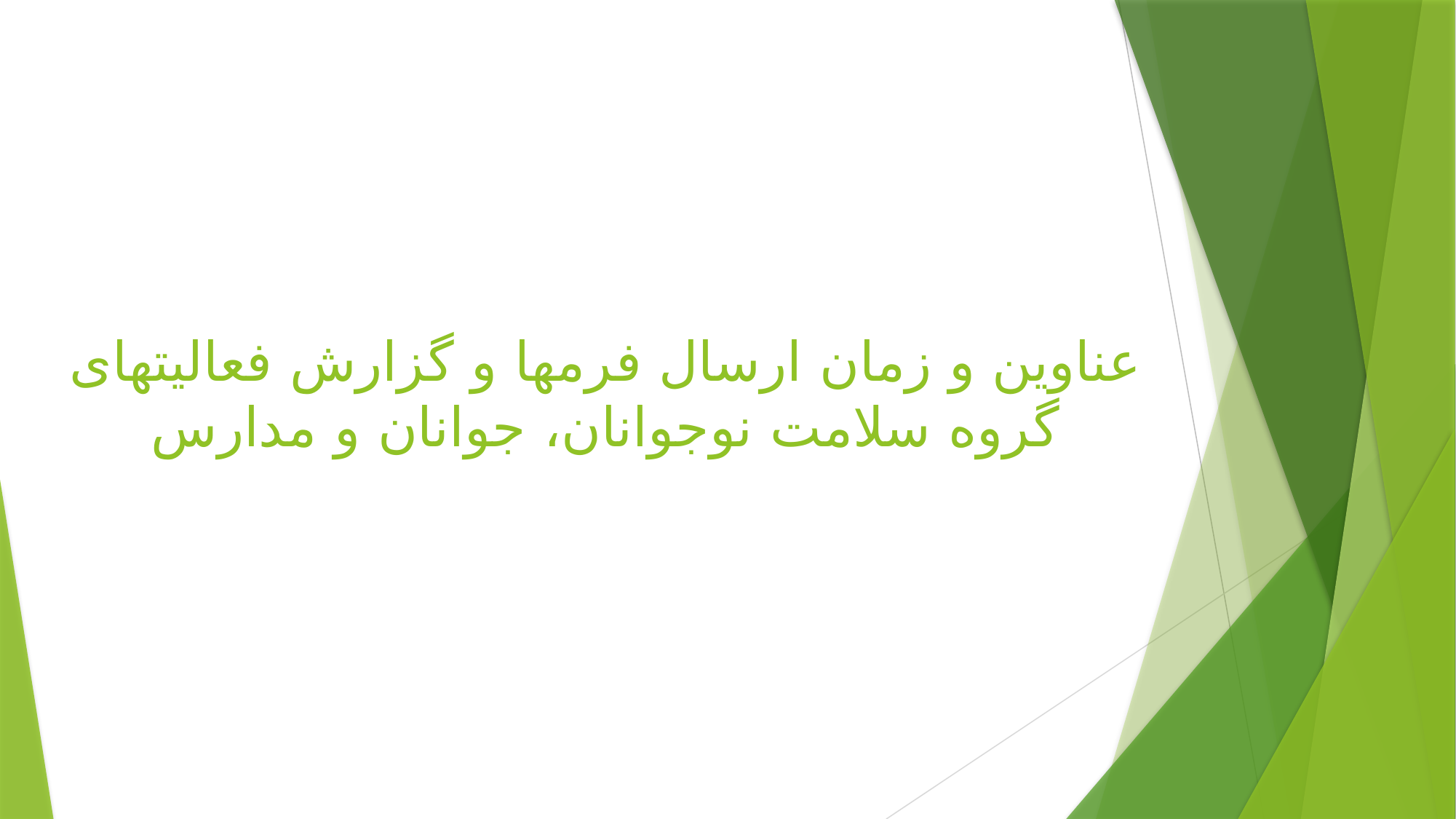

# عناوین و زمان ارسال فرمها و گزارش فعالیتهای گروه سلامت نوجوانان، جوانان و مدارس